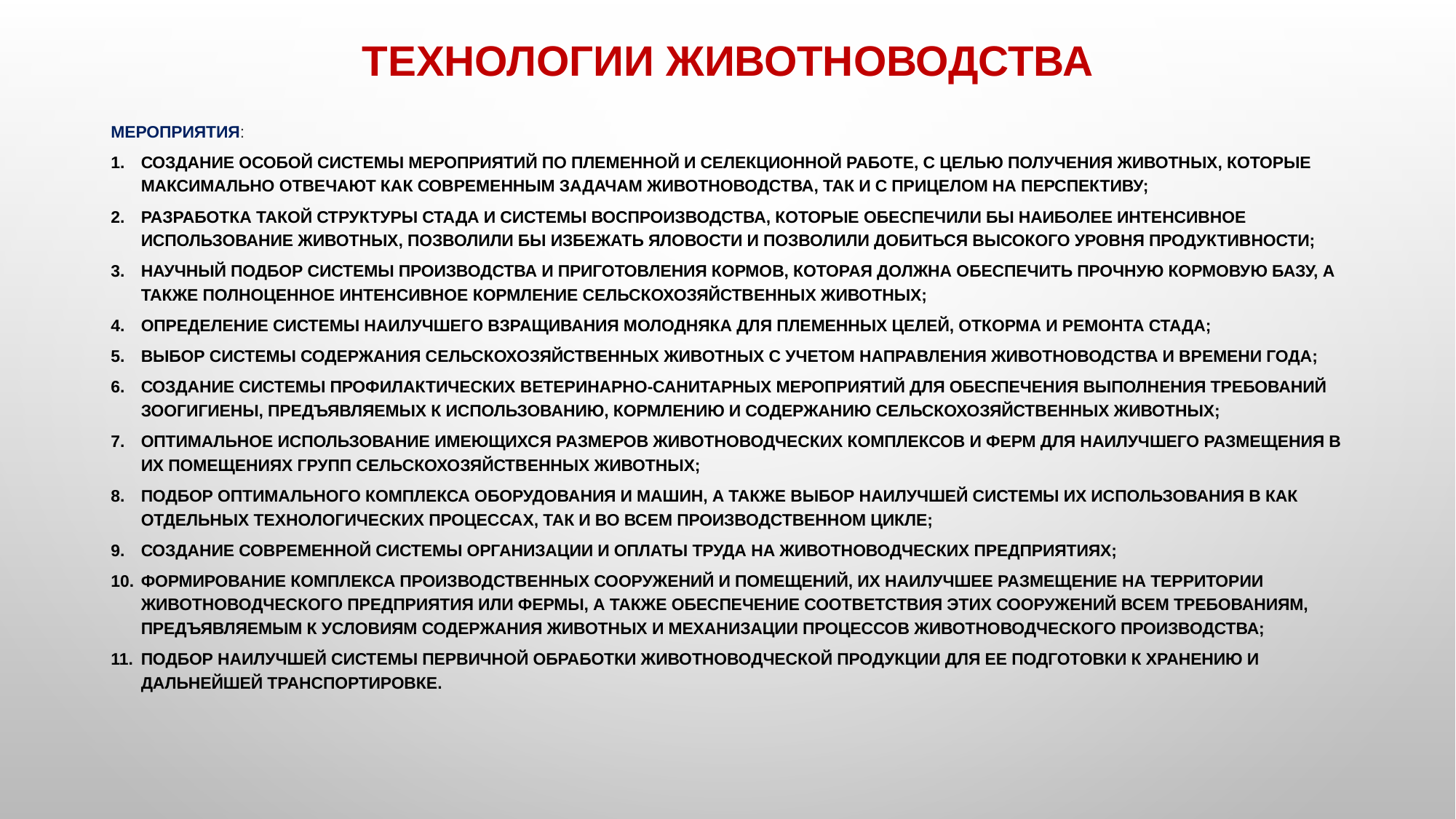

# Технологии животноводства
Мероприятия:
создание особой системы мероприятий по племенной и селекционной работе, с целью получения животных, которые максимально отвечают как современным задачам животноводства, так и с прицелом на перспективу;
разработка такой структуры стада и системы воспроизводства, которые обеспечили бы наиболее интенсивное использование животных, позволили бы избежать яловости и позволили добиться высокого уровня продуктивности;
научный подбор системы производства и приготовления кормов, которая должна обеспечить прочную кормовую базу, а также полноценное интенсивное кормление сельскохозяйственных животных;
определение системы наилучшего взращивания молодняка для племенных целей, откорма и ремонта стада;
выбор системы содержания сельскохозяйственных животных с учетом направления животноводства и времени года;
создание системы профилактических ветеринарно-санитарных мероприятий для обеспечения выполнения требований зоогигиены, предъявляемых к использованию, кормлению и содержанию сельскохозяйственных животных;
оптимальное использование имеющихся размеров животноводческих комплексов и ферм для наилучшего размещения в их помещениях групп сельскохозяйственных животных;
подбор оптимального комплекса оборудования и машин, а также выбор наилучшей системы их использования в как отдельных технологических процессах, так и во всем производственном цикле;
создание современной системы организации и оплаты труда на животноводческих предприятиях;
формирование комплекса производственных сооружений и помещений, их наилучшее размещение на территории животноводческого предприятия или фермы, а также обеспечение соответствия этих сооружений всем требованиям, предъявляемым к условиям содержания животных и механизации процессов животноводческого производства;
подбор наилучшей системы первичной обработки животноводческой продукции для ее подготовки к хранению и дальнейшей транспортировке.